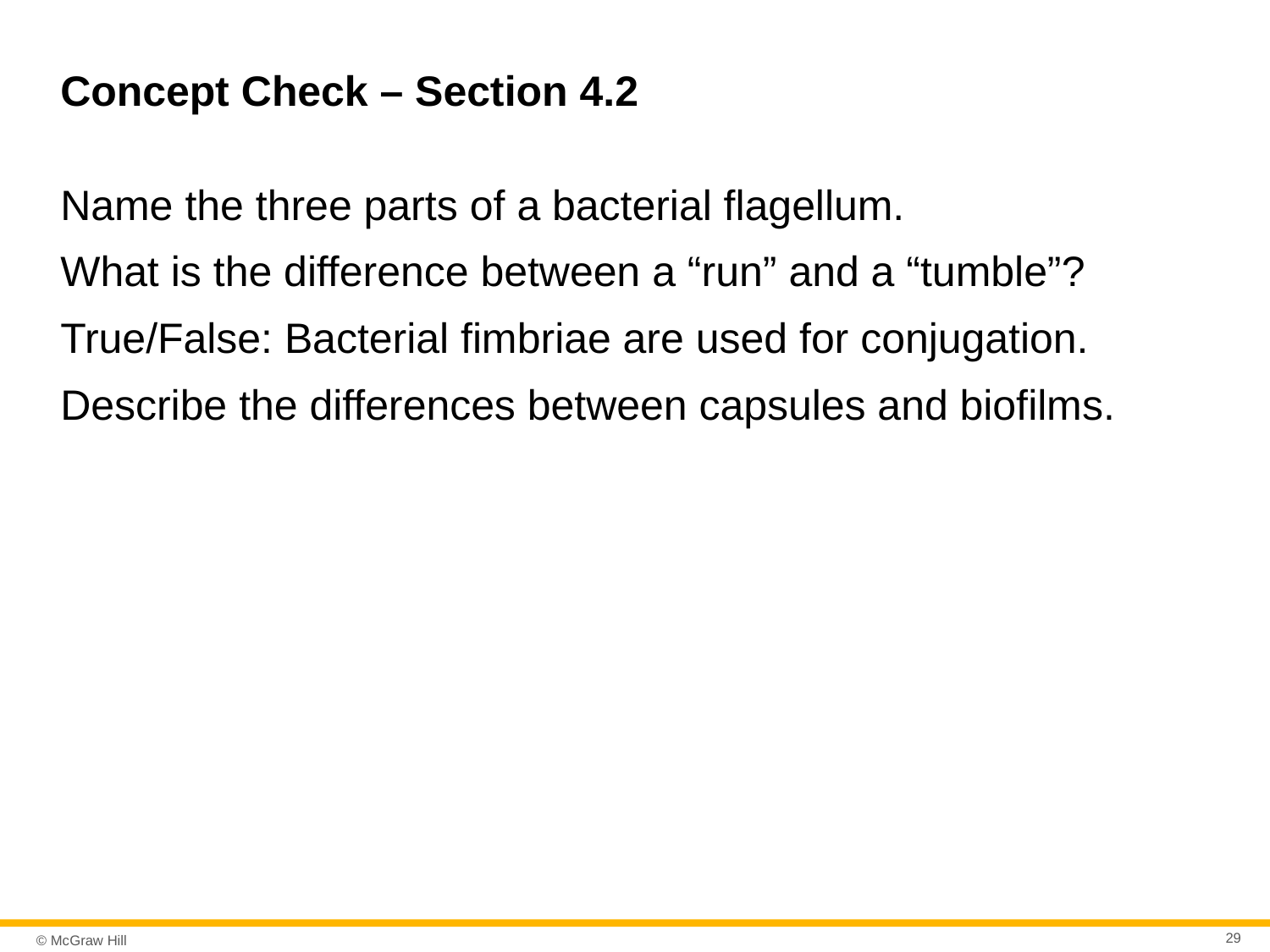

# Concept Check – Section 4.2
Name the three parts of a bacterial flagellum.
What is the difference between a “run” and a “tumble”?
True/False: Bacterial fimbriae are used for conjugation.
Describe the differences between capsules and biofilms.